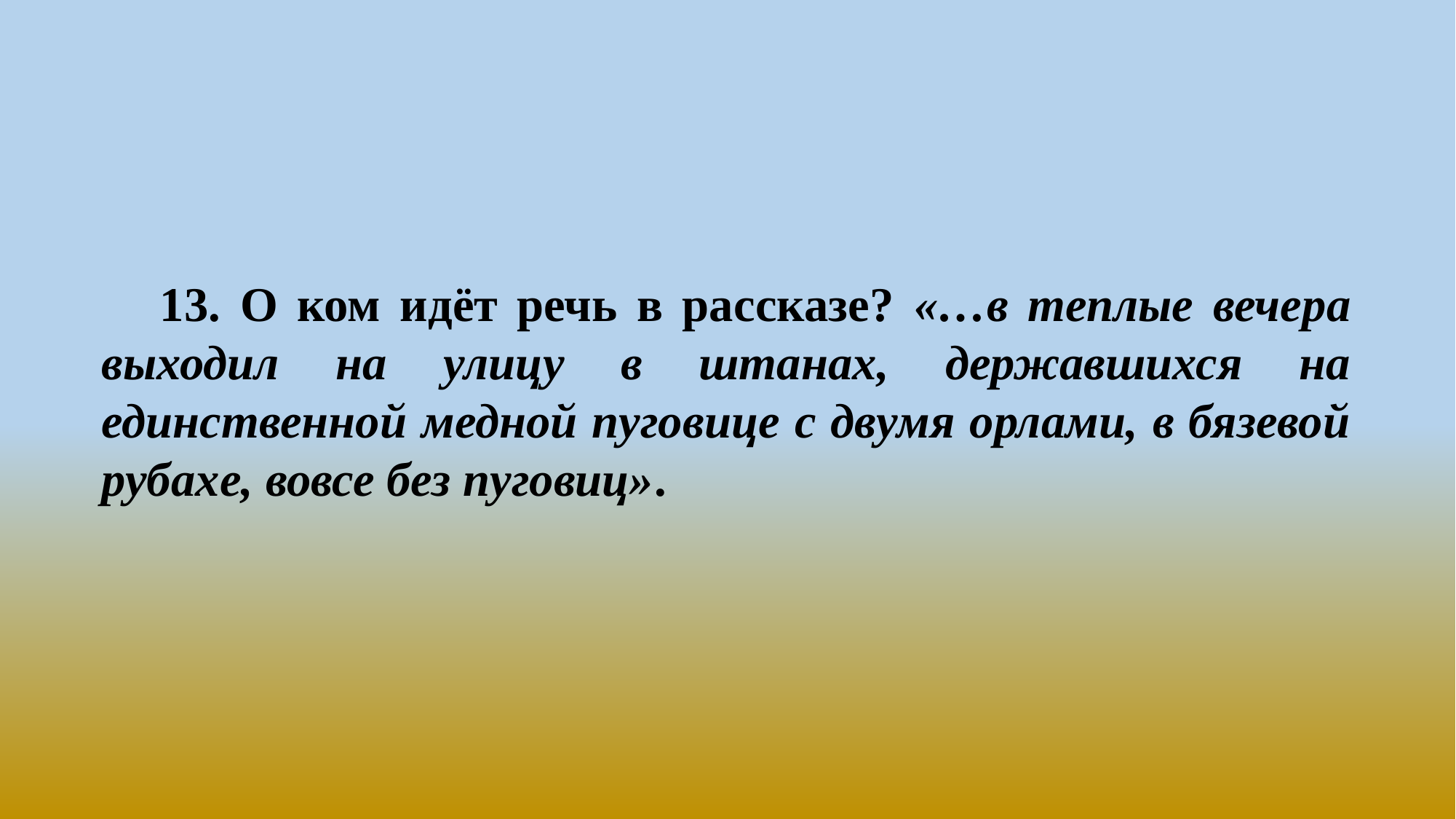

13. О ком идёт речь в рассказе? «…в теплые вечера выходил на улицу в штанах, державшихся на единственной медной пуговице с двумя орлами, в бязевой рубахе, вовсе без пуговиц».